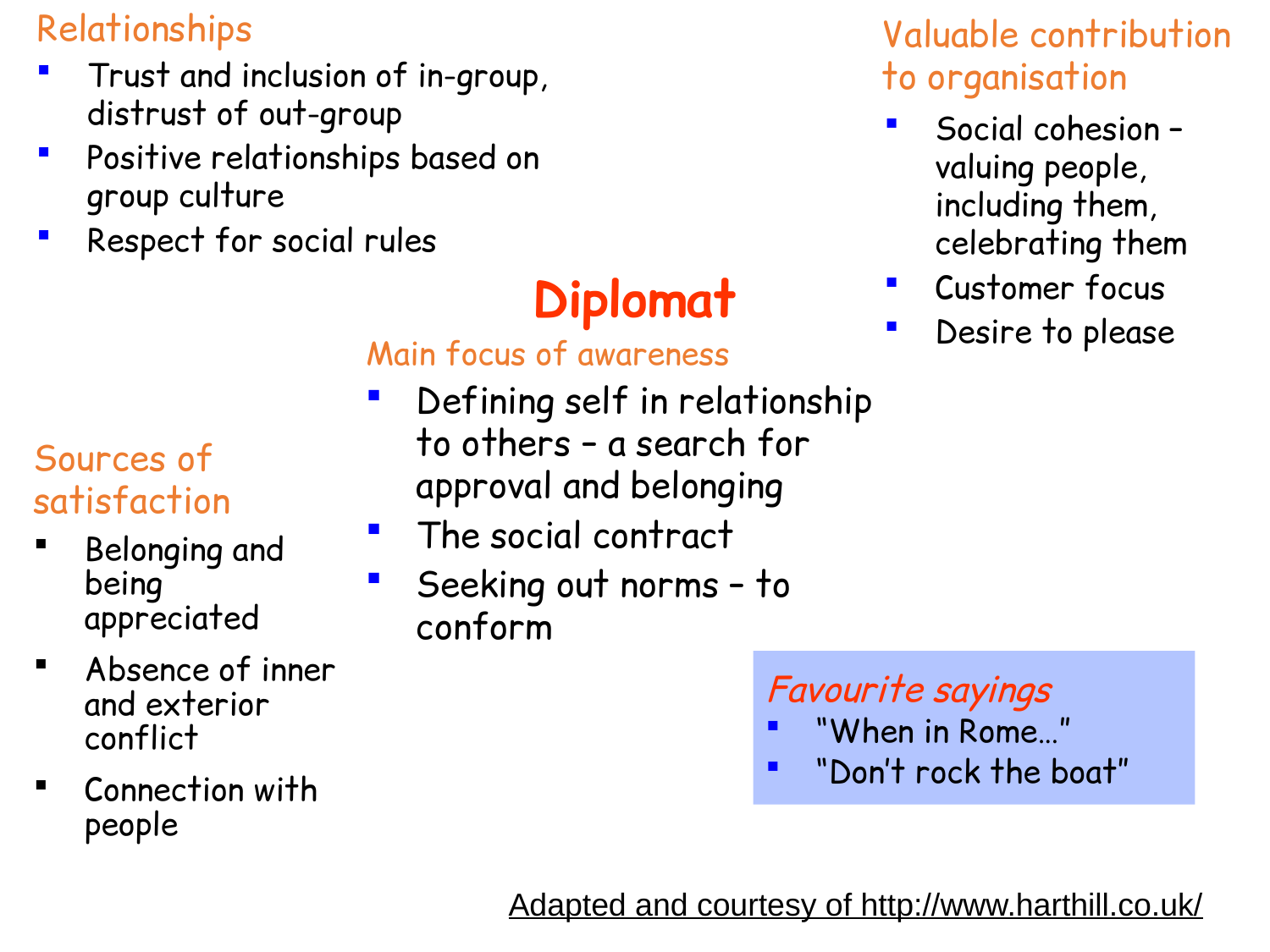

Relationships
Trust and inclusion of in-group, distrust of out-group
Positive relationships based on group culture
Respect for social rules

Valuable contribution to organisation
Social cohesion – valuing people, including them, celebrating them
Customer focus
Desire to please
Diplomat
Main focus of awareness
Defining self in relationship to others – a search for approval and belonging
The social contract
Seeking out norms – to conform
Sources of satisfaction
Belonging and being appreciated
Absence of inner and exterior conflict
Connection with people

Favourite sayings
“When in Rome…”
“Don’t rock the boat”
Adapted and courtesy of http://www.harthill.co.uk/